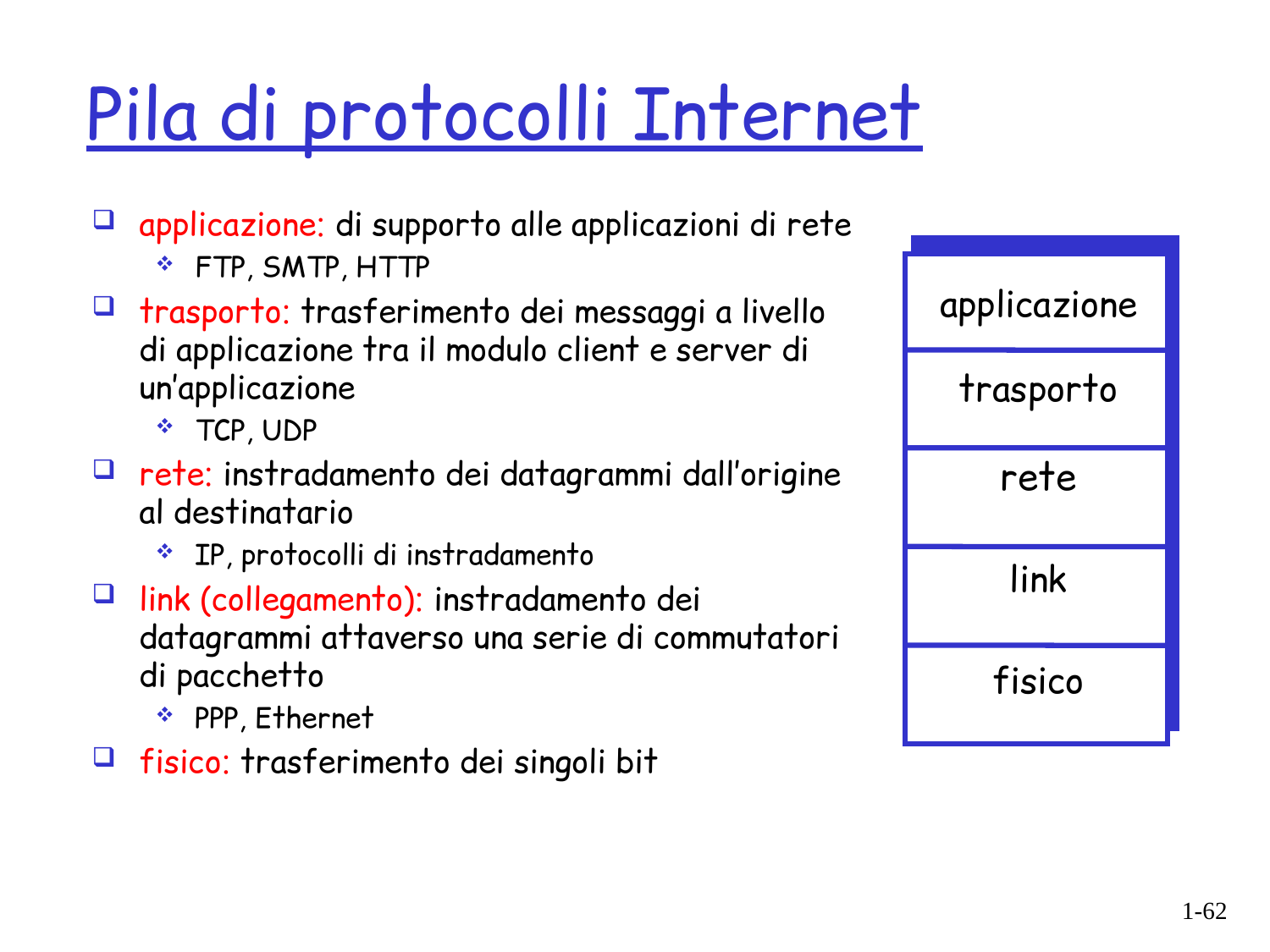

# Pila di protocolli Internet
applicazione: di supporto alle applicazioni di rete
FTP, SMTP, HTTP
trasporto: trasferimento dei messaggi a livello di applicazione tra il modulo client e server di un’applicazione
TCP, UDP
rete: instradamento dei datagrammi dall’origine al destinatario
IP, protocolli di instradamento
link (collegamento): instradamento dei datagrammi attaverso una serie di commutatori di pacchetto
PPP, Ethernet
fisico: trasferimento dei singoli bit

applicazione

trasporto

rete

link

fisico

1-62